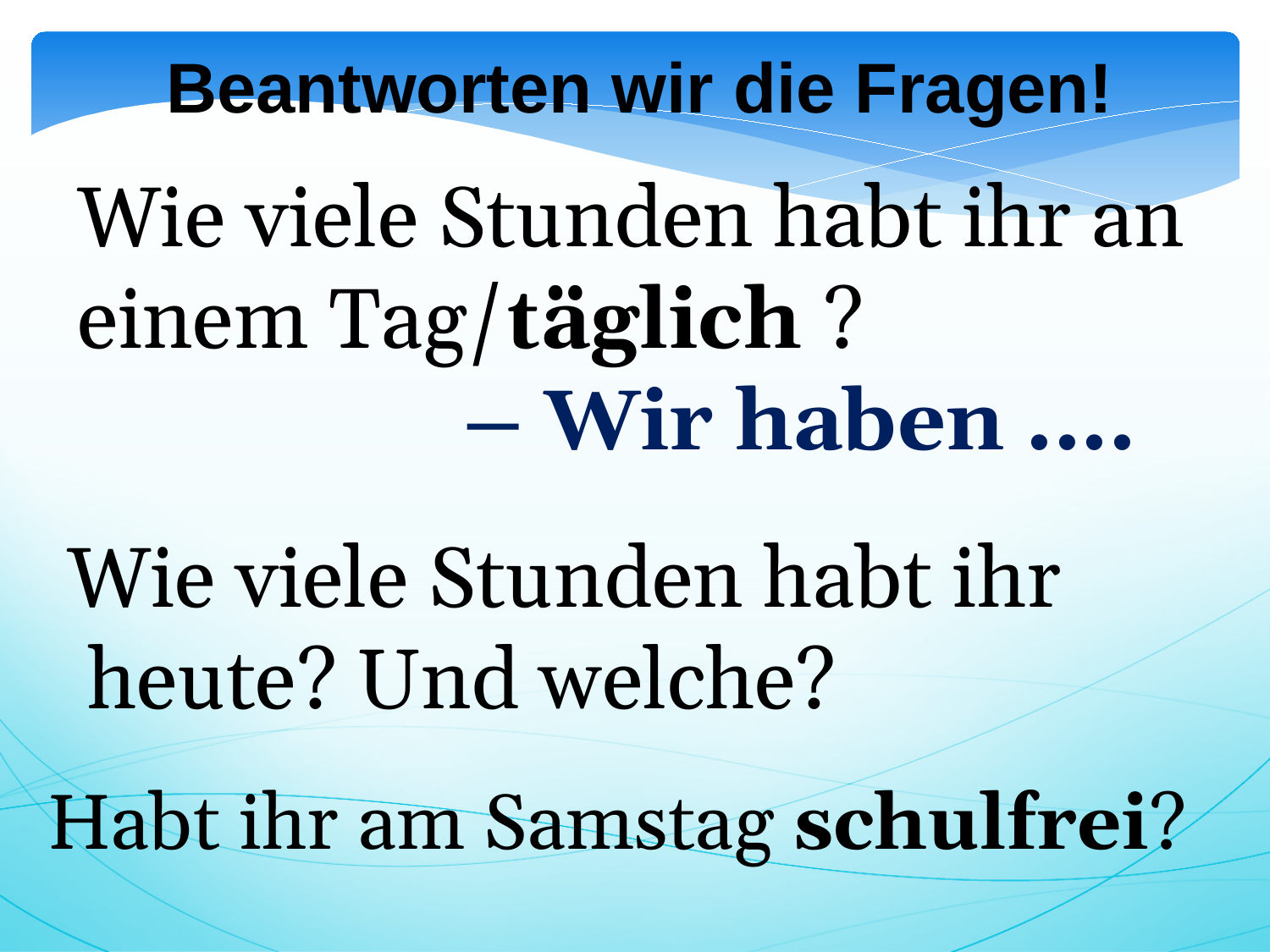

Beantworten wir die Fragen!
Wie viele Stunden habt ihr an einem Tag/täglich ?
                   – Wir haben ....
Wie viele Stunden habt ihr
 heute? Und welche?
Habt ihr am Samstag schulfrei?